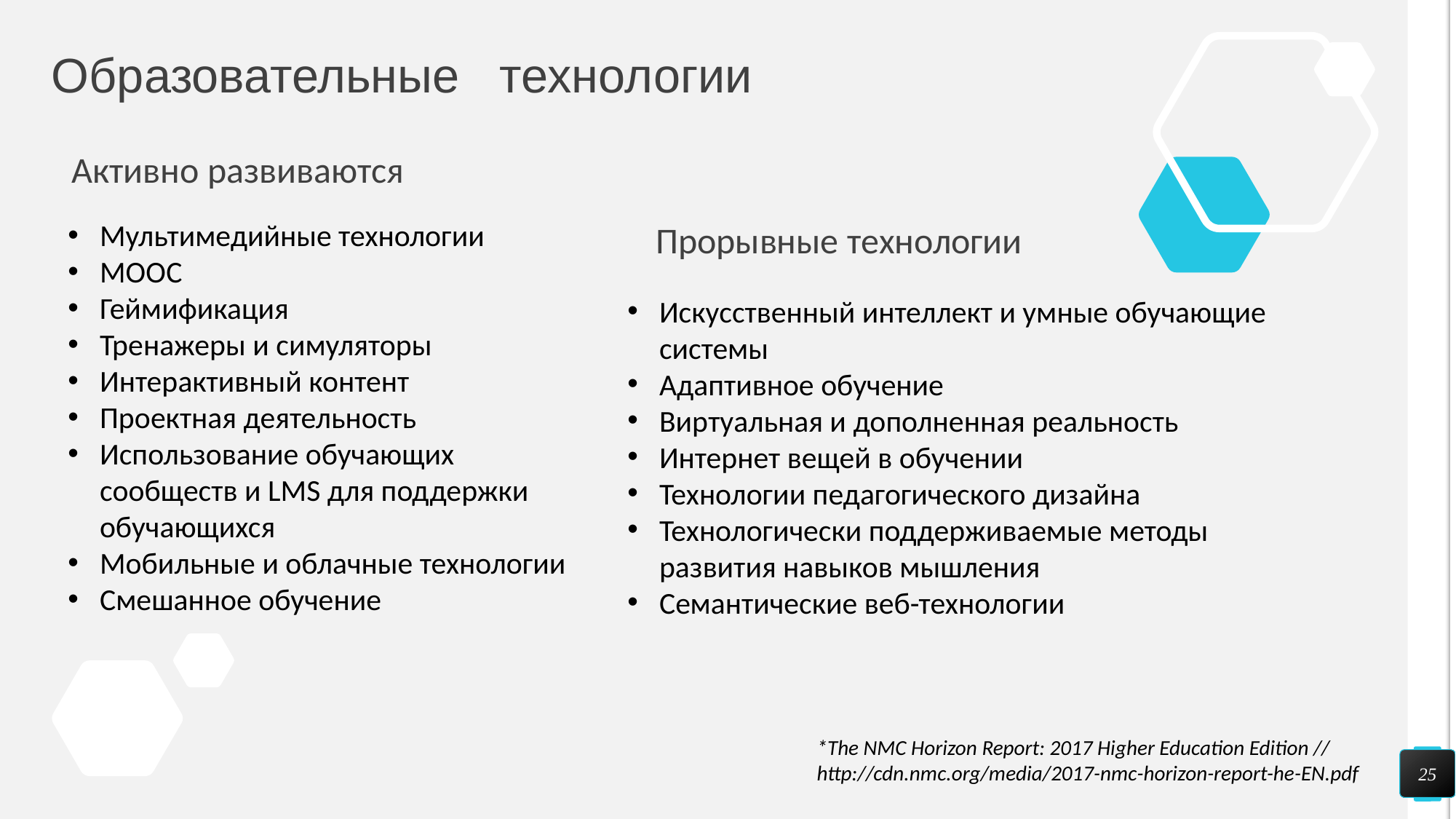

# Образовательные   технологии
Активно развиваются
Мультимедийные технологии
МООС
Геймификация
Тренажеры и симуляторы
Интерактивный контент
Проектная деятельность
Использование обучающих сообществ и LMS для поддержки обучающихся
Мобильные и облачные технологии
Смешанное обучение
Прорывные технологии
Искусственный интеллект и умные обучающие системы
Адаптивное обучение
Виртуальная и дополненная реальность
Интернет вещей в обучении
Технологии педагогического дизайна
Технологически поддерживаемые методы развития навыков мышления
Семантические веб-технологии
*The NMC Horizon Report: 2017 Higher Education Edition // http://cdn.nmc.org/media/2017-nmc-horizon-report-he-EN.pdf
25